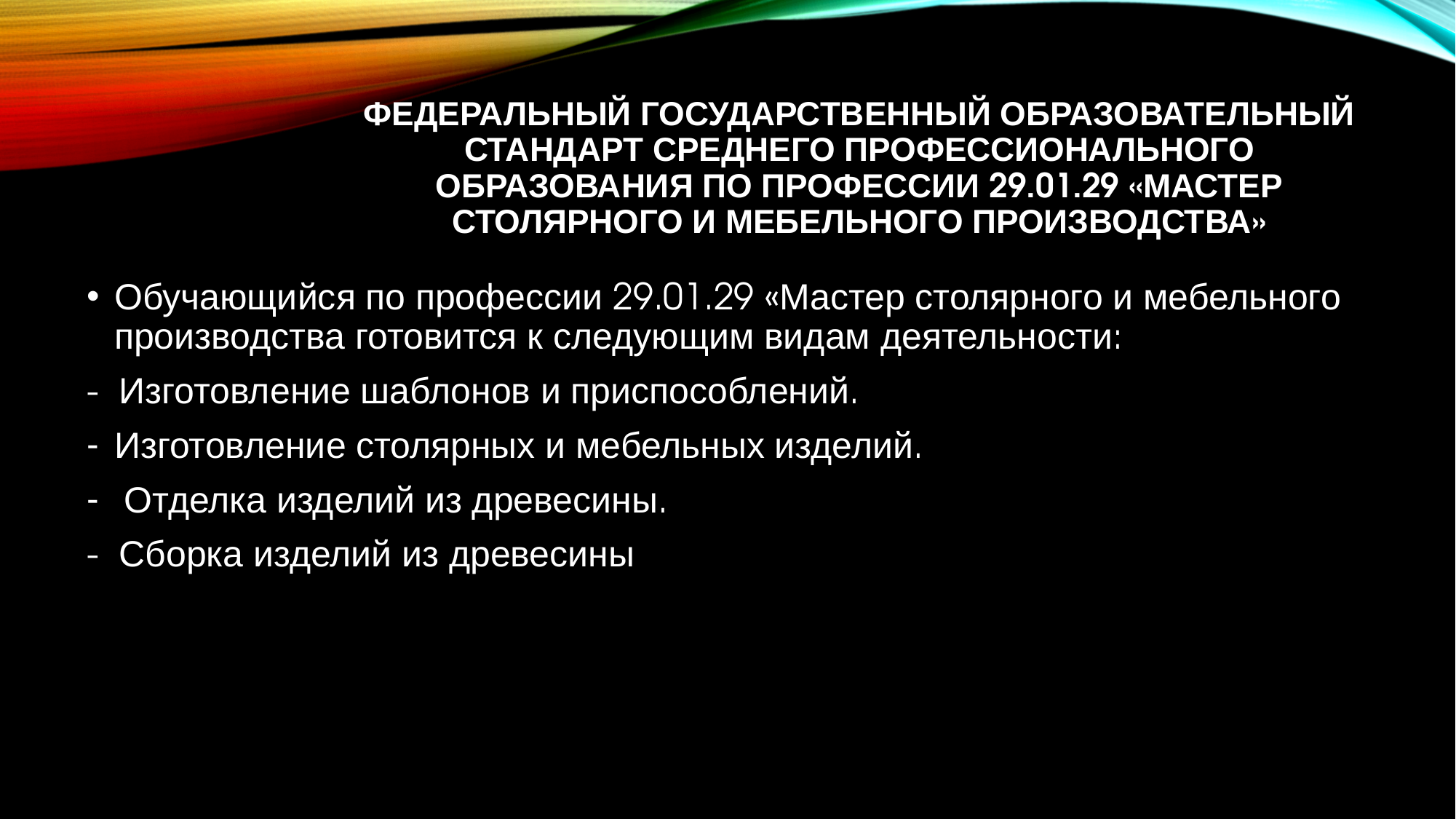

# Федеральный Государственный образовательный стандарт среднего профессионального образования по профессии 29.01.29 «Мастер столярного и мебельного производства»
Обучающийся по профессии 29.01.29 «Мастер столярного и мебельного производства готовится к следующим видам деятельности:
-  Изготовление шаблонов и приспособлений.
Изготовление столярных и мебельных изделий.
 Отделка изделий из древесины.
-  Сборка изделий из древесины